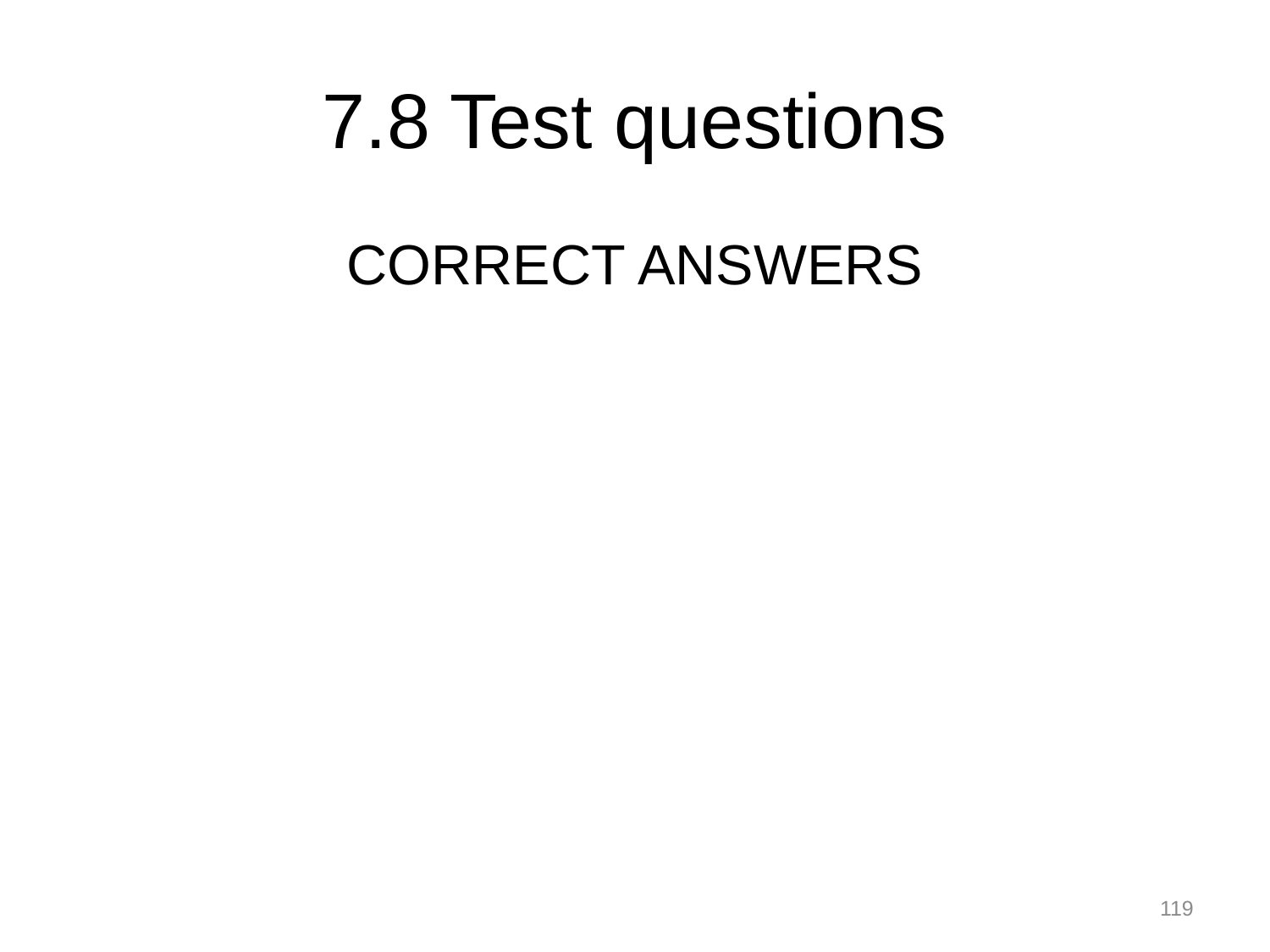

# 7.8 Test questions
CORRECT ANSWERS
119